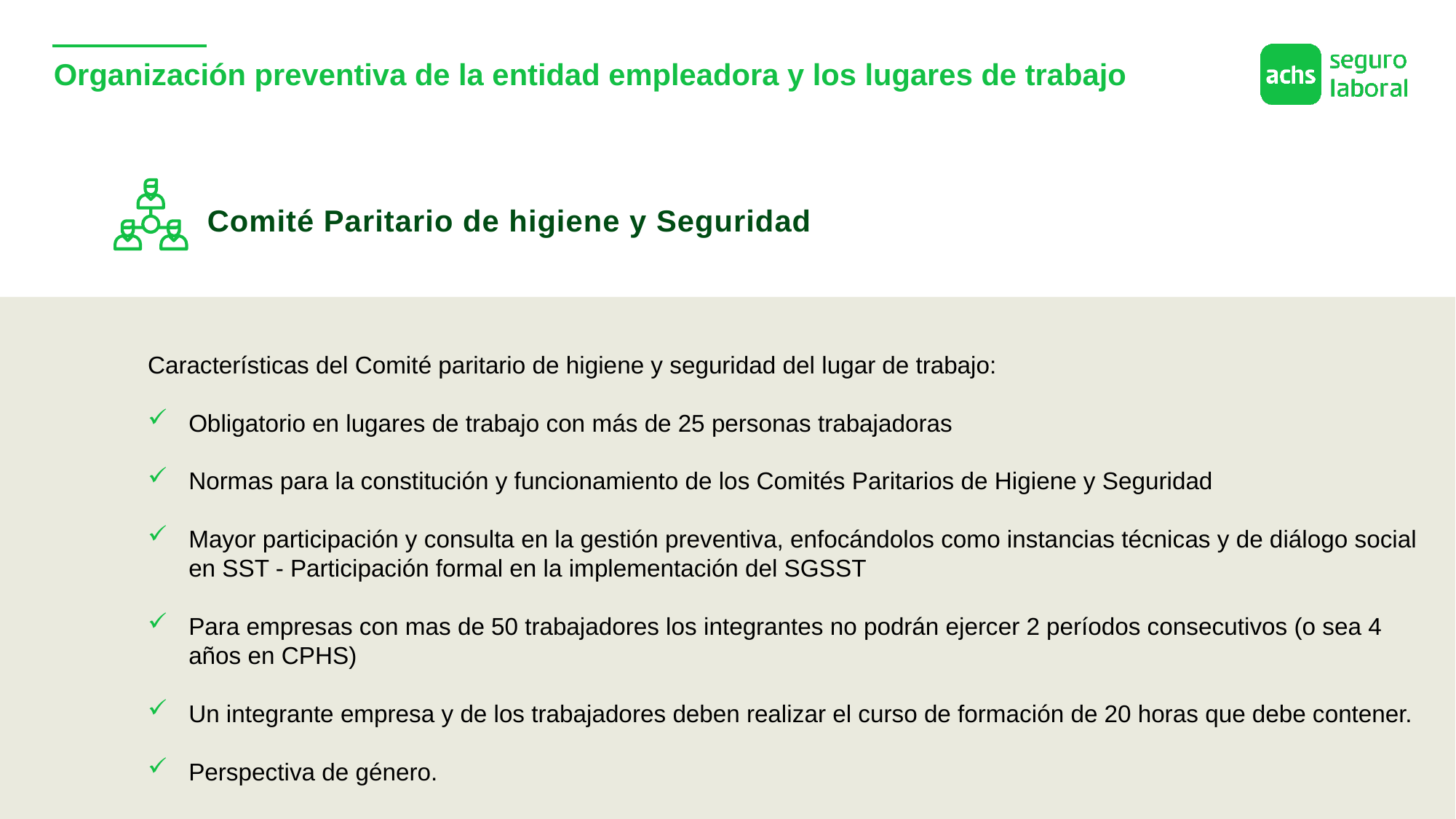

# Organización preventiva de la entidad empleadora y los lugares de trabajo

Comité Paritario de higiene y Seguridad

Características del Comité paritario de higiene y seguridad del lugar de trabajo:

Obligatorio en lugares de trabajo con más de 25 personas trabajadoras

Normas para la constitución y funcionamiento de los Comités Paritarios de Higiene y Seguridad

Mayor participación y consulta en la gestión preventiva, enfocándolos como instancias técnicas y de diálogo social en SST - Participación formal en la implementación del SGSST

Para empresas con mas de 50 trabajadores los integrantes no podrán ejercer 2 períodos consecutivos (o sea 4 años en CPHS)

Un integrante empresa y de los trabajadores deben realizar el curso de formación de 20 horas que debe contener.

Perspectiva de género.

28